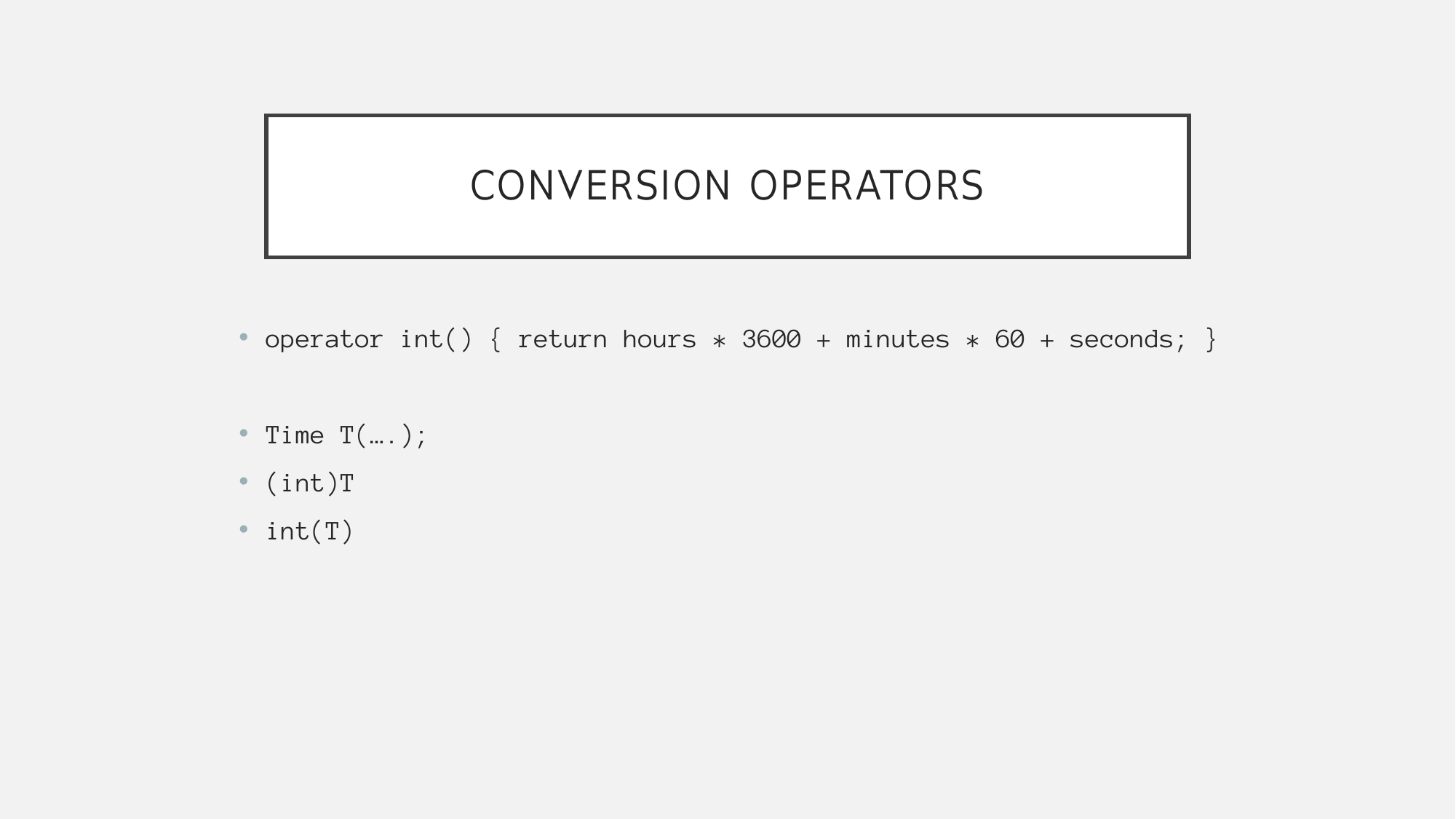

# Conversion Operators
operator int() { return hours * 3600 + minutes * 60 + seconds; }

Time T(….);
(int)T
int(T)